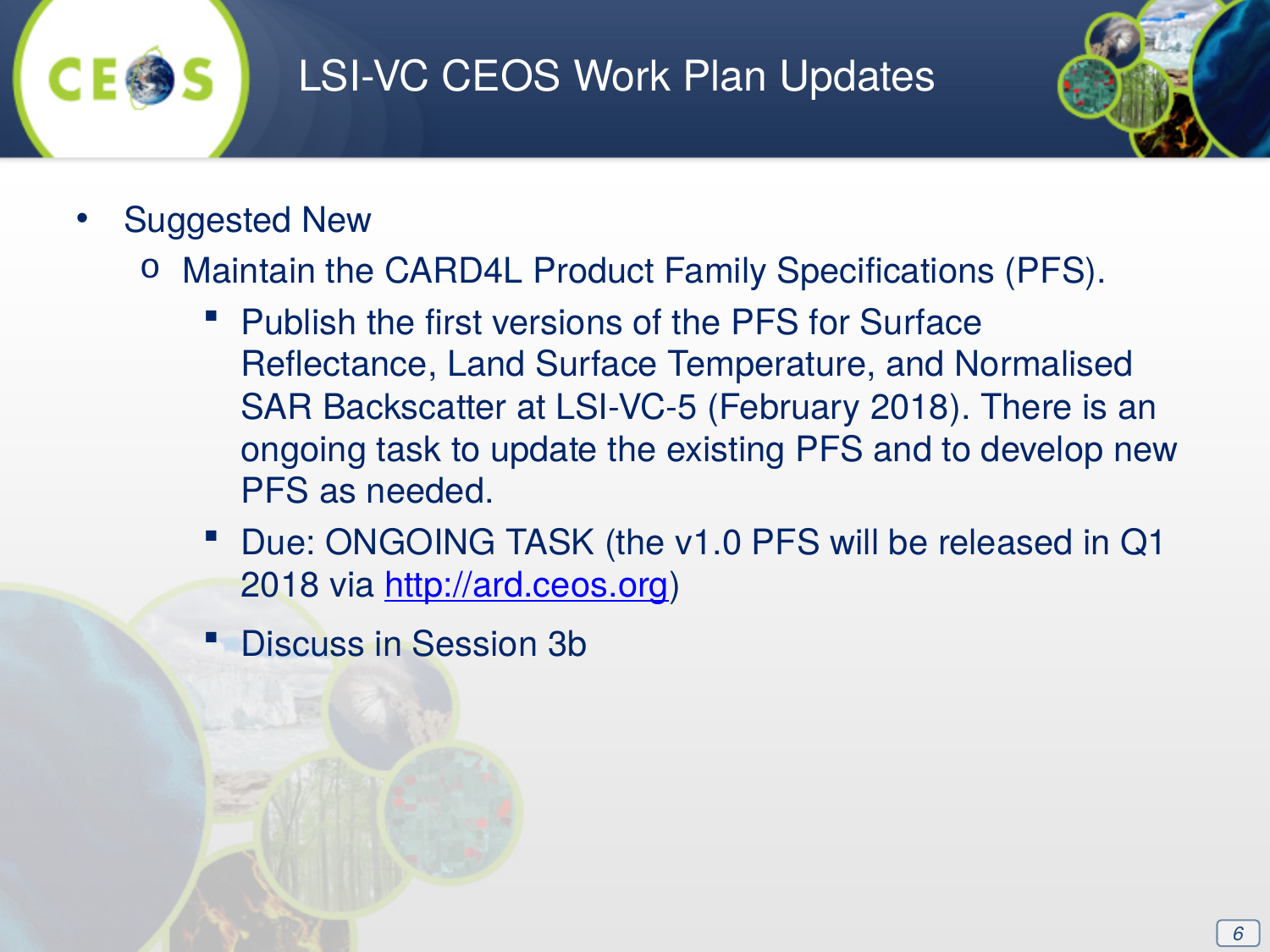

LSI-VC CEOS Work Plan Updates
Suggested New
Maintain the CARD4L Product Family Specifications (PFS).
Publish the first versions of the PFS for Surface Reflectance, Land Surface Temperature, and Normalised SAR Backscatter at LSI-VC-5 (February 2018). There is an ongoing task to update the existing PFS and to develop new PFS as needed.
Due: ONGOING TASK (the v1.0 PFS will be released in Q1 2018 via http://ard.ceos.org)
Discuss in Session 3b
6